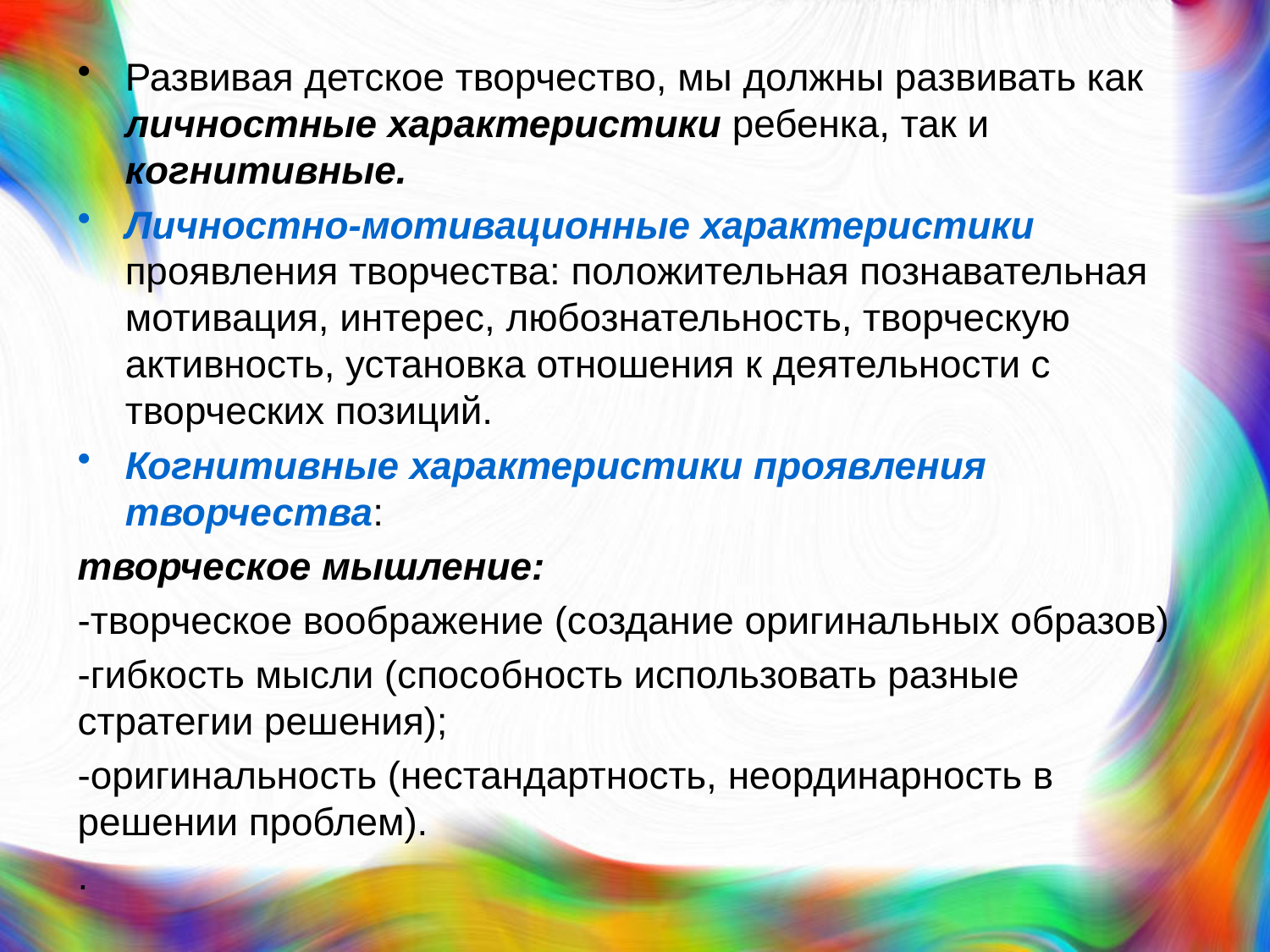

Развивая детское творчество, мы должны развивать как личностные характеристики ребенка, так и когнитивные.
Личностно-мотивационные характеристики проявления творчества: положительная познавательная мотивация, интерес, любознательность, творческую активность, установка отношения к деятельности с творческих позиций.
Когнитивные характеристики проявления творчества:
творческое мышление:
-творческое воображение (создание оригинальных образов)
-гибкость мысли (способность использовать разные стратегии решения);
-оригинальность (нестандартность, неординарность в решении проблем).
.